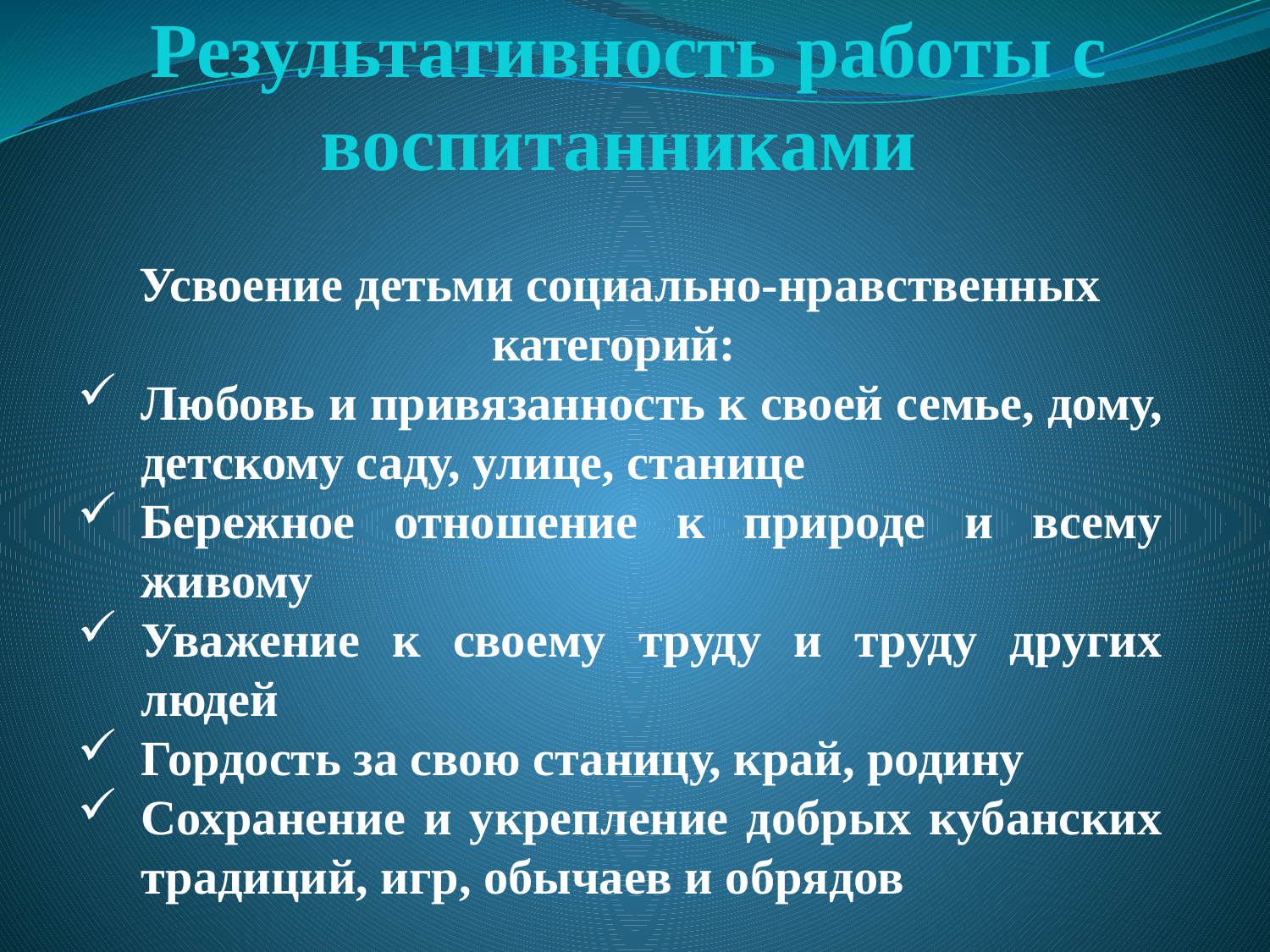

# Результативность работы с воспитанниками

Усвоение детьми социально-нравственных категорий:
Любовь и привязанность к своей семье, дому, детскому саду, улице, станице
Бережное отношение к природе и всему живому
Уважение к своему труду и труду других людей
Гордость за свою станицу, край, родину
Сохранение и укрепление добрых кубанских традиций, игр, обычаев и обрядов